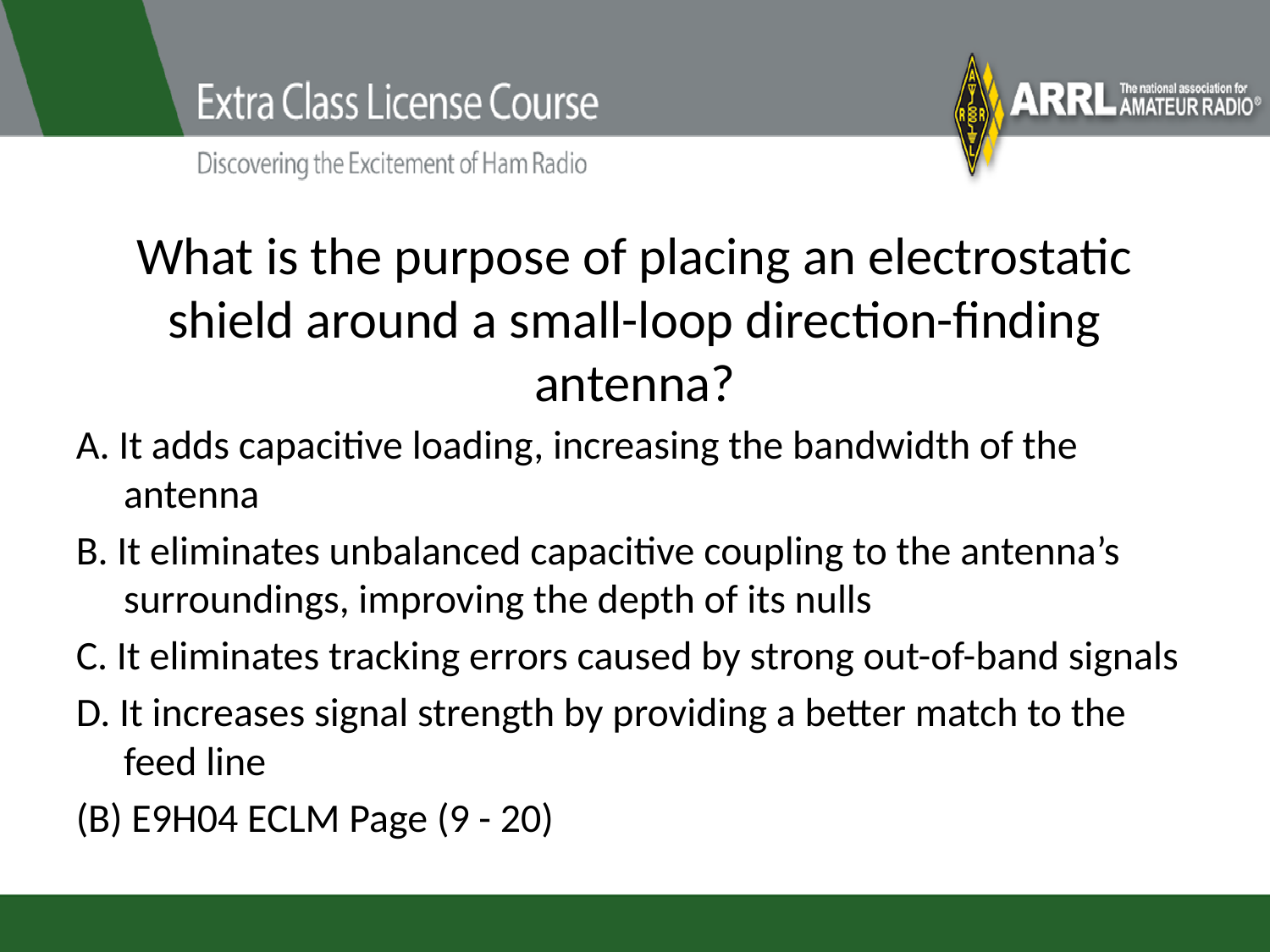

# What is the purpose of placing an electrostatic shield around a small-loop direction-finding antenna?
A. It adds capacitive loading, increasing the bandwidth of the antenna
B. It eliminates unbalanced capacitive coupling to the antenna’s surroundings, improving the depth of its nulls
C. It eliminates tracking errors caused by strong out-of-band signals
D. It increases signal strength by providing a better match to the feed line
(B) E9H04 ECLM Page (9 - 20)